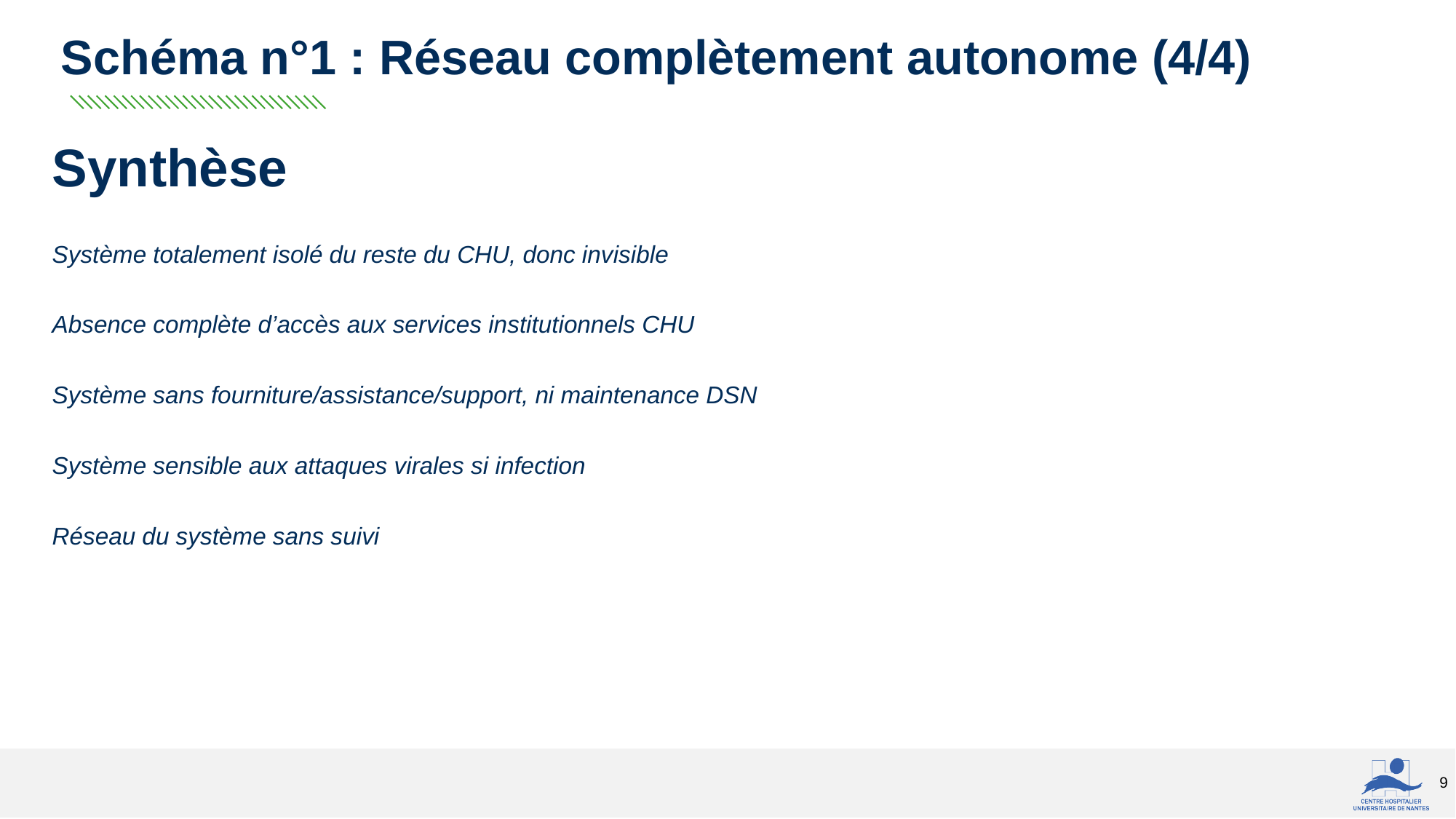

# Schéma n°1 : Réseau complètement autonome (4/4)
Synthèse

Système totalement isolé du reste du CHU, donc invisible

Absence complète d’accès aux services institutionnels CHU

Système sans fourniture/assistance/support, ni maintenance DSN

Système sensible aux attaques virales si infection

Réseau du système sans suivi

9